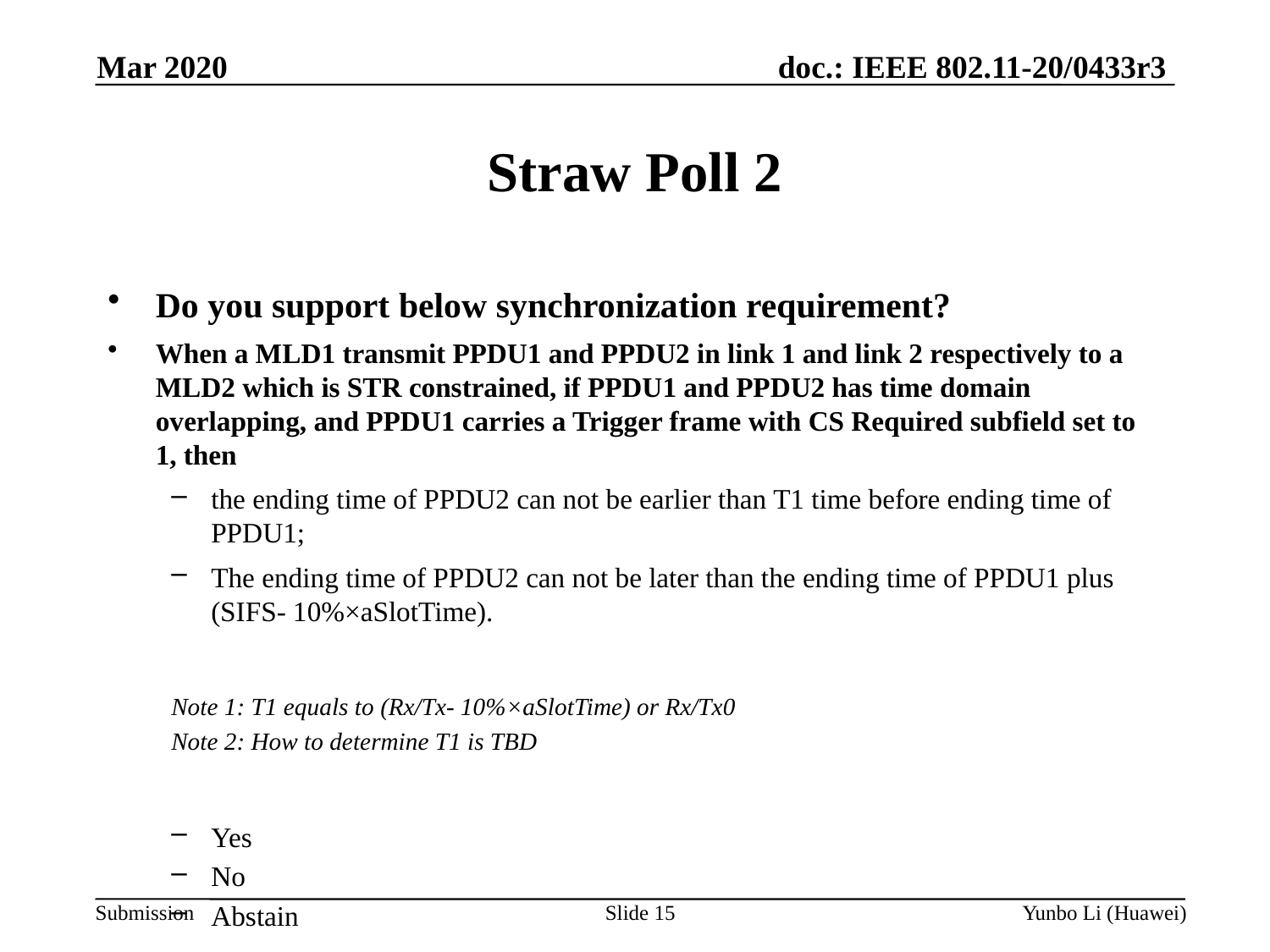

Mar 2020
Straw Poll 2
Do you support below synchronization requirement?
When a MLD1 transmit PPDU1 and PPDU2 in link 1 and link 2 respectively to a MLD2 which is STR constrained, if PPDU1 and PPDU2 has time domain overlapping, and PPDU1 carries a Trigger frame with CS Required subfield set to 1, then
the ending time of PPDU2 can not be earlier than T1 time before ending time of PPDU1;
The ending time of PPDU2 can not be later than the ending time of PPDU1 plus (SIFS- 10%×aSlotTime).

Note 1: T1 equals to (Rx/Tx- 10%×aSlotTime) or Rx/Tx0
Note 2: How to determine T1 is TBD

Yes
No
Abstain

Slide 15
Yunbo Li (Huawei)